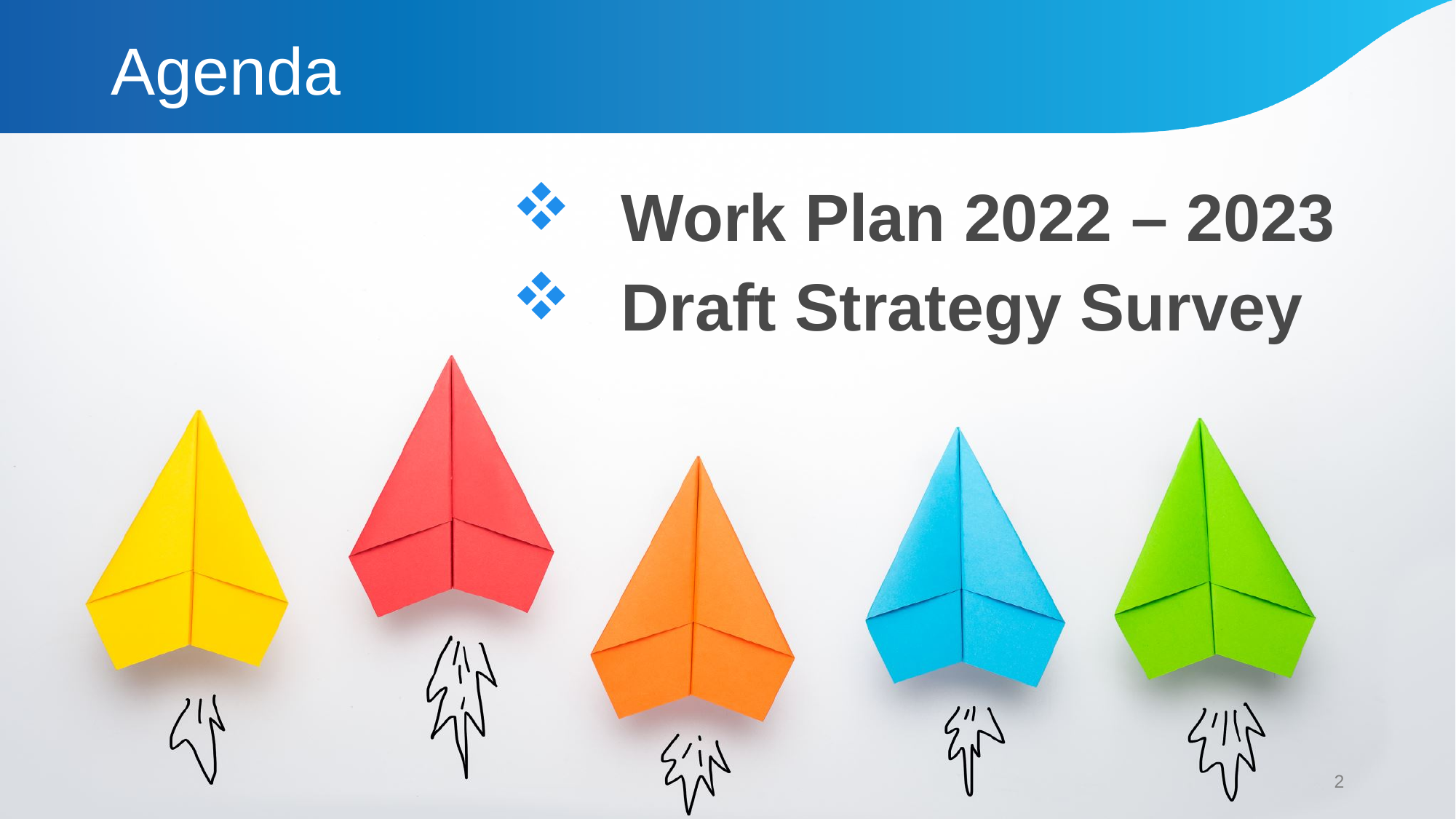

# Agenda
Work Plan 2022 – 2023
Draft Strategy Survey
2